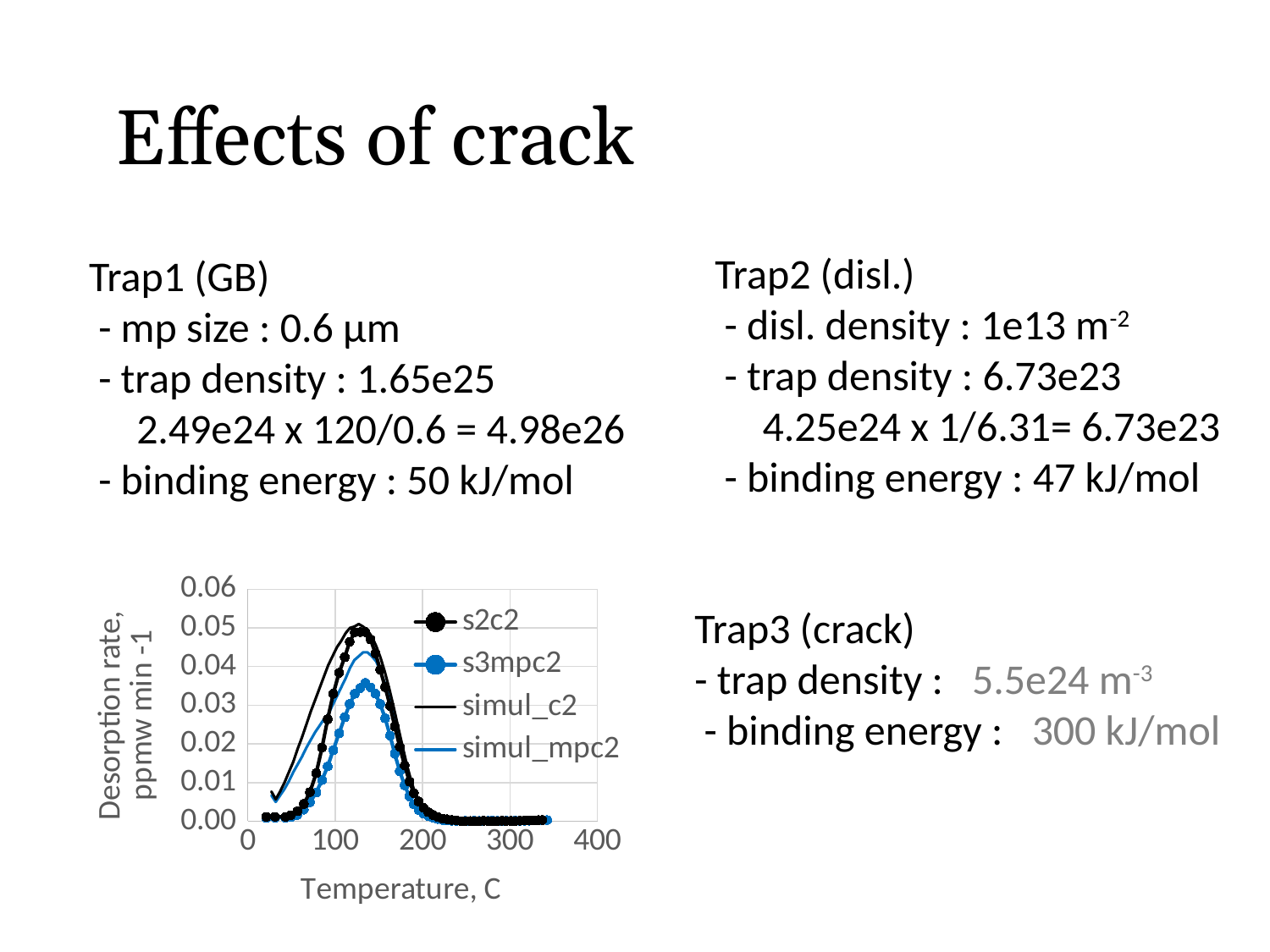

Effects of crack
Trap2 (disl.)
 - disl. density : 1e13 m-2
 - trap density : 6.73e23
     4.25e24 x 1/6.31= 6.73e23
 - binding energy : 47 kJ/mol
Trap1 (GB)
 - mp size : 0.6 μm
 - trap density : 1.65e25
     2.49e24 x 120/0.6 = 4.98e26
 - binding energy : 50 kJ/mol

### Chart

| Category | s2c2 | s3mpc2 |  |  |
|---|---|---|---|---|
Trap3 (crack)
- trap density :   5.5e24 m-3
 - binding energy :   300 kJ/mol